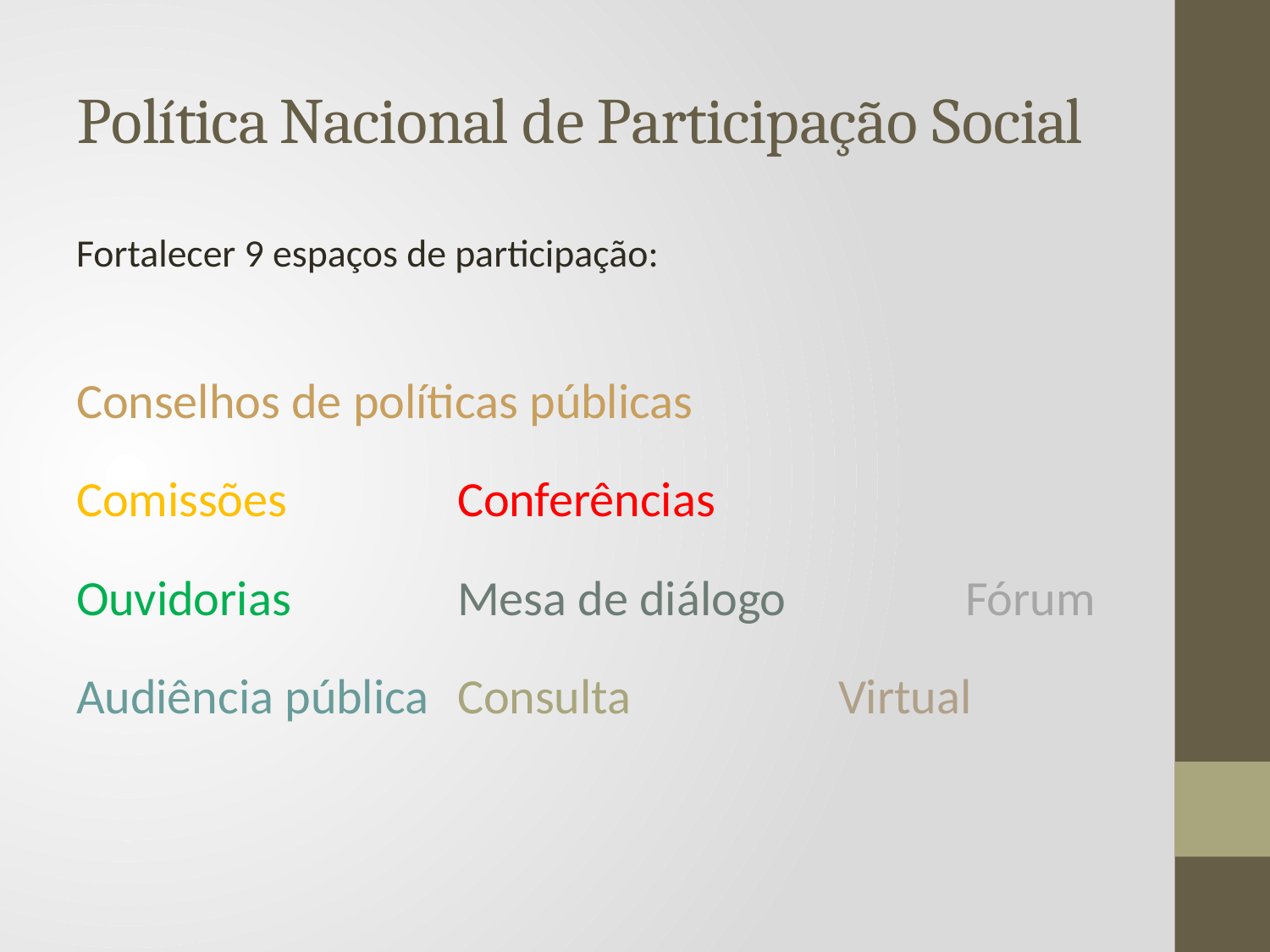

# Política Nacional de Participação Social
Fortalecer 9 espaços de participação:

Conselhos de políticas públicas
Comissões		Conferências
Ouvidorias		Mesa de diálogo		Fórum
Audiência pública	Consulta		Virtual